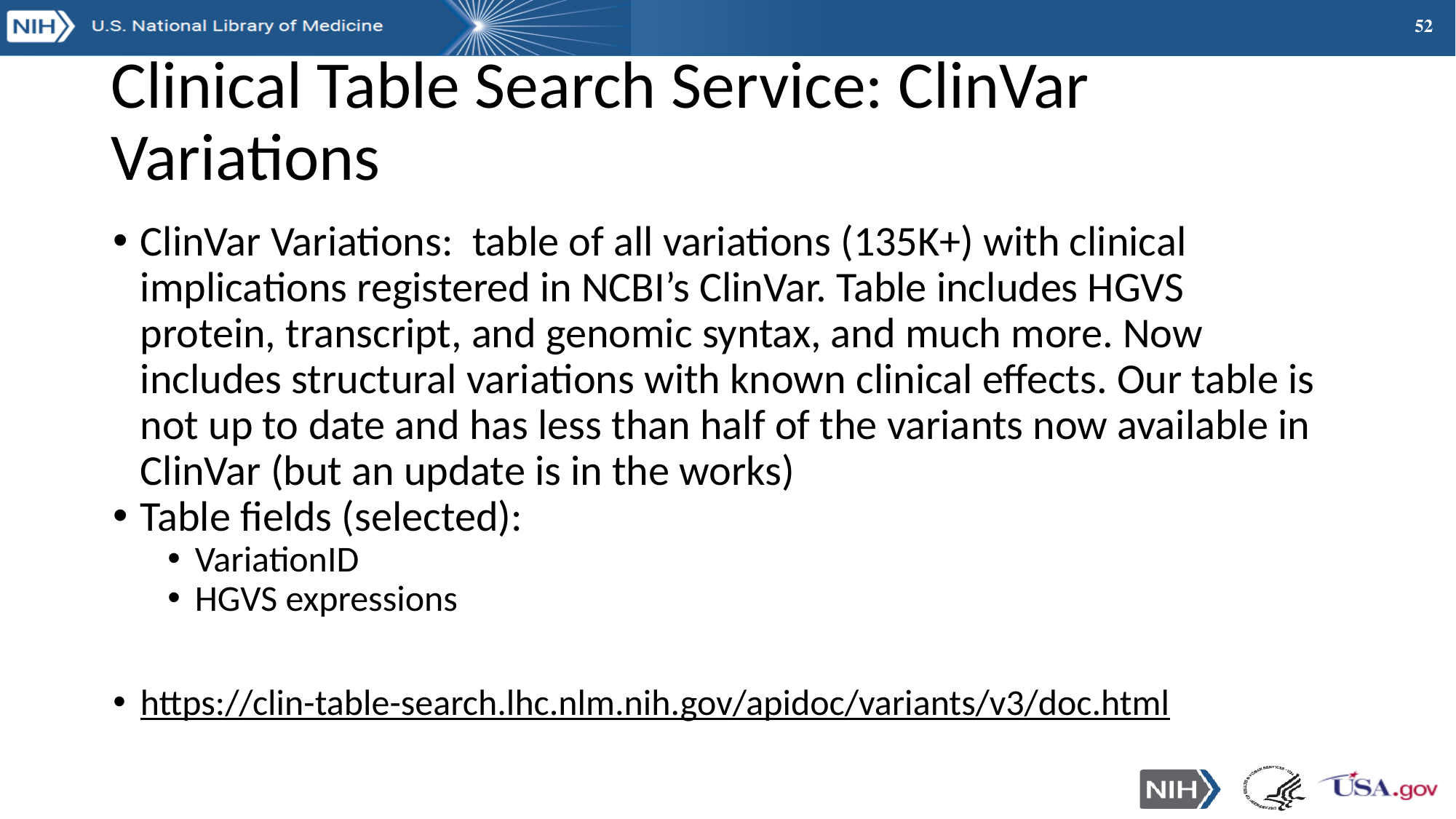

# Clinical Table Search Service: ClinVar Variations
ClinVar Variations:  table of all variations (135K+) with clinical implications registered in NCBI’s ClinVar. Table includes HGVS protein, transcript, and genomic syntax, and much more. Now includes structural variations with known clinical effects. Our table is not up to date and has less than half of the variants now available in ClinVar (but an update is in the works)
Table fields (selected):
VariationID
HGVS expressions

https://clin-table-search.lhc.nlm.nih.gov/apidoc/variants/v3/doc.html